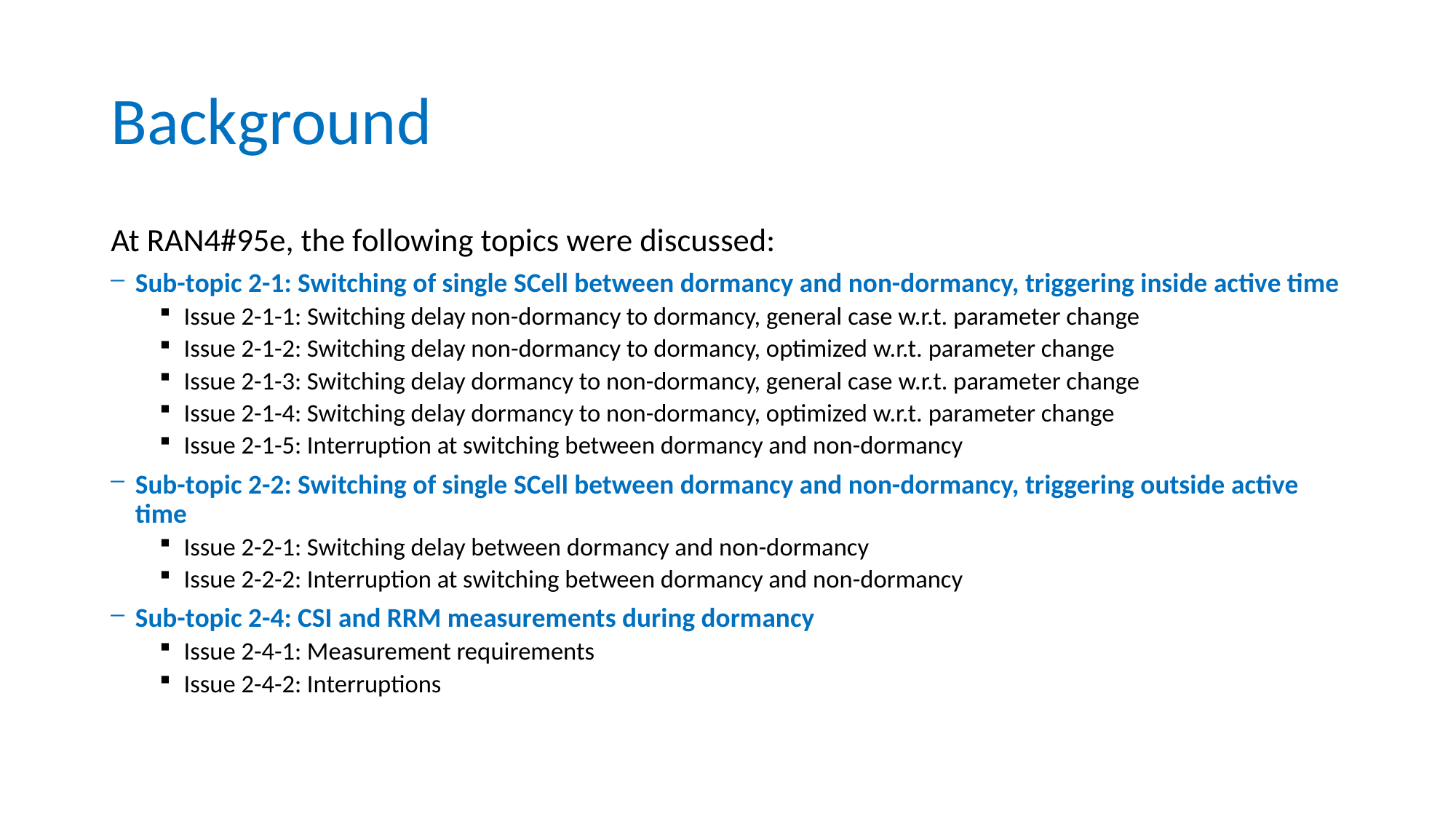

# Background
At RAN4#95e, the following topics were discussed:
Sub-topic 2-1: Switching of single SCell between dormancy and non-dormancy, triggering inside active time
Issue 2-1-1: Switching delay non-dormancy to dormancy, general case w.r.t. parameter change
Issue 2-1-2: Switching delay non-dormancy to dormancy, optimized w.r.t. parameter change
Issue 2-1-3: Switching delay dormancy to non-dormancy, general case w.r.t. parameter change
Issue 2-1-4: Switching delay dormancy to non-dormancy, optimized w.r.t. parameter change
Issue 2-1-5: Interruption at switching between dormancy and non-dormancy
Sub-topic 2-2: Switching of single SCell between dormancy and non-dormancy, triggering outside active time
Issue 2-2-1: Switching delay between dormancy and non-dormancy
Issue 2-2-2: Interruption at switching between dormancy and non-dormancy
Sub-topic 2-4: CSI and RRM measurements during dormancy
Issue 2-4-1: Measurement requirements
Issue 2-4-2: Interruptions